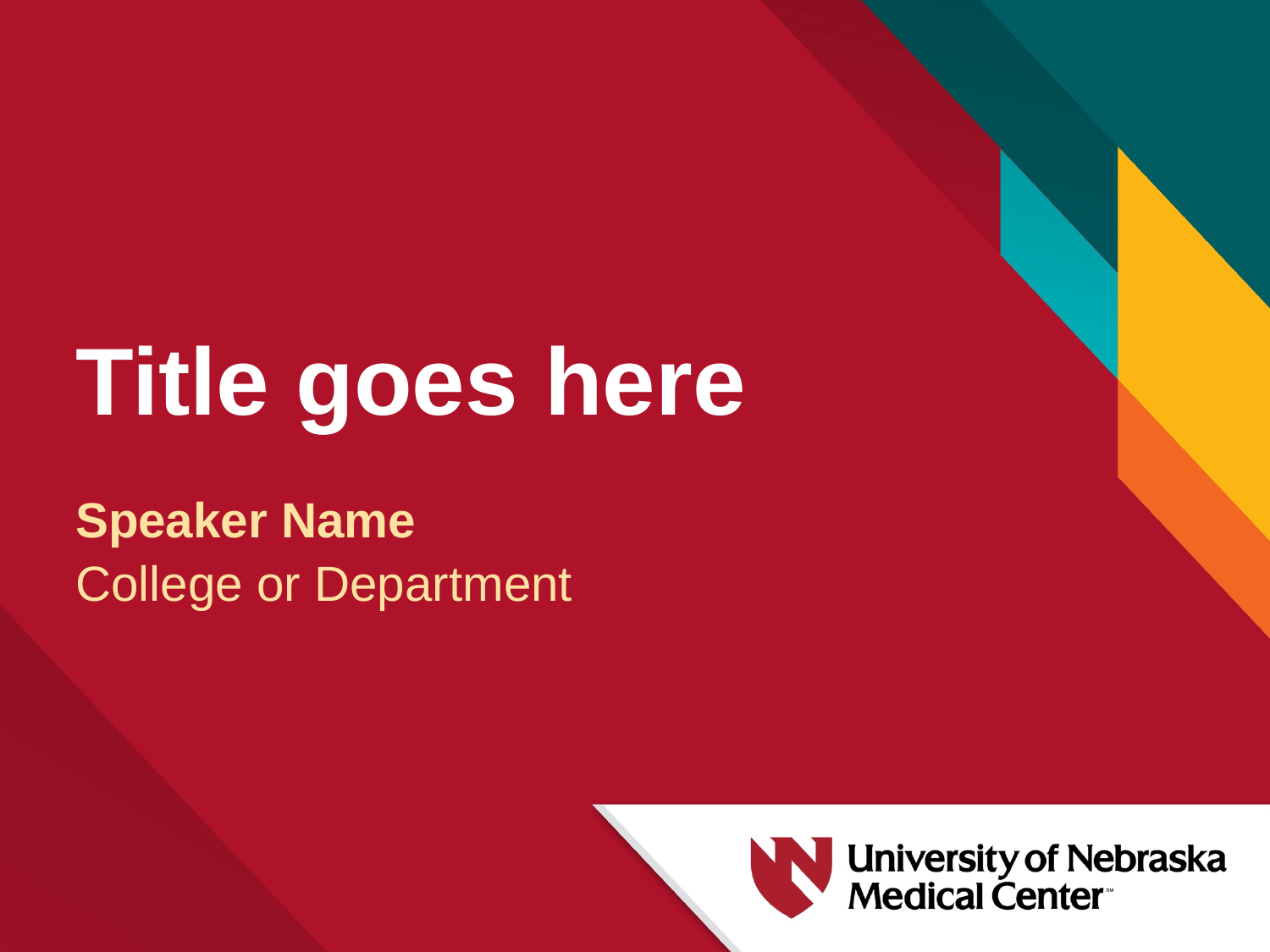

# Title goes here
Speaker Name
College or Department